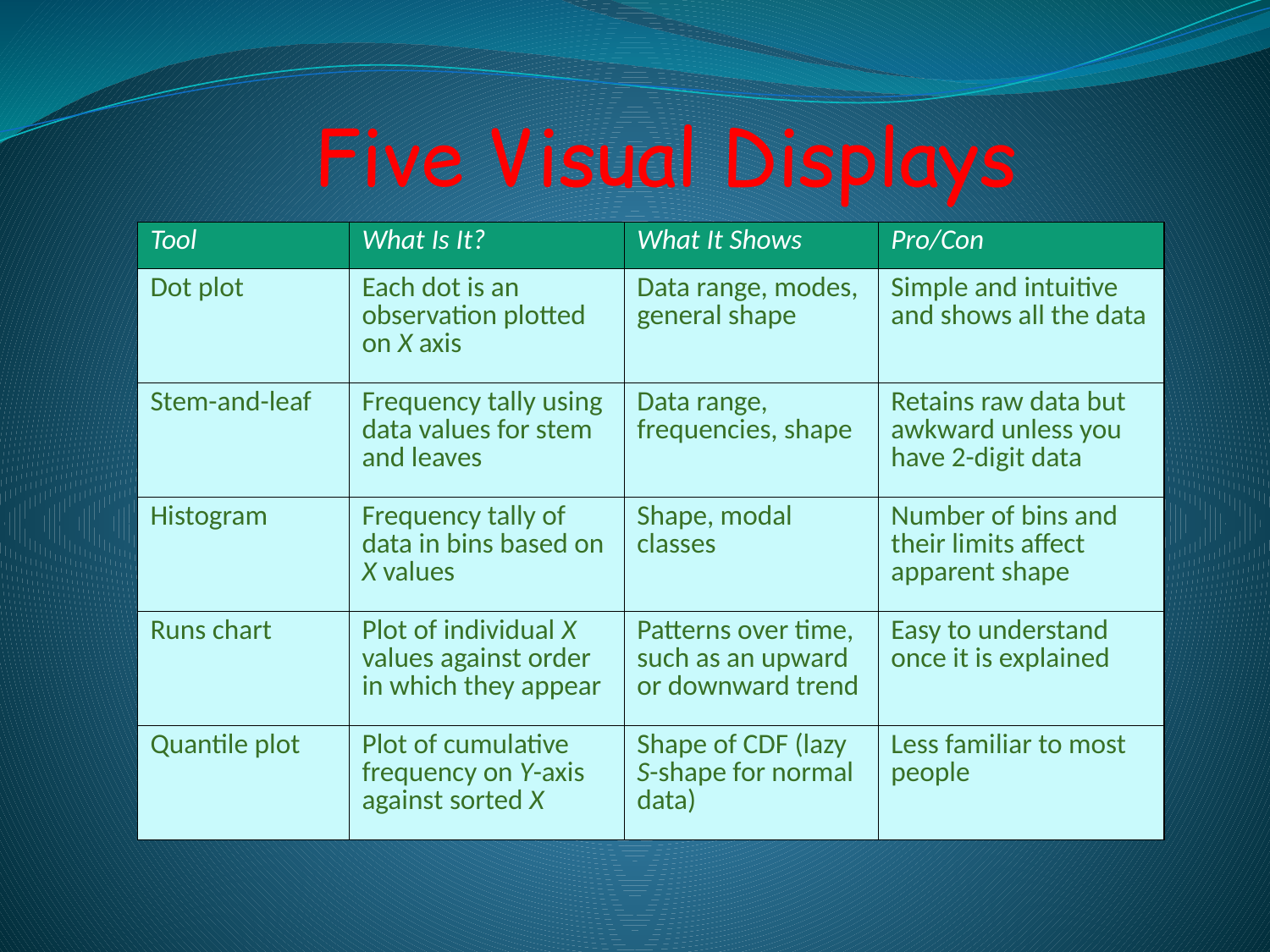

# Five Visual Displays
| Tool | What Is It? | What It Shows | Pro/Con |
| --- | --- | --- | --- |
| Dot plot | Each dot is an observation plotted on X axis | Data range, modes, general shape | Simple and intuitive and shows all the data |
| Stem-and-leaf | Frequency tally using data values for stem and leaves | Data range, frequencies, shape | Retains raw data but awkward unless you have 2-digit data |
| Histogram | Frequency tally of data in bins based on X values | Shape, modal classes | Number of bins and their limits affect apparent shape |
| Runs chart | Plot of individual X values against order in which they appear | Patterns over time, such as an upward or downward trend | Easy to understand once it is explained |
| Quantile plot | Plot of cumulative frequency on Y-axis against sorted X | Shape of CDF (lazy S-shape for normal data) | Less familiar to most people |